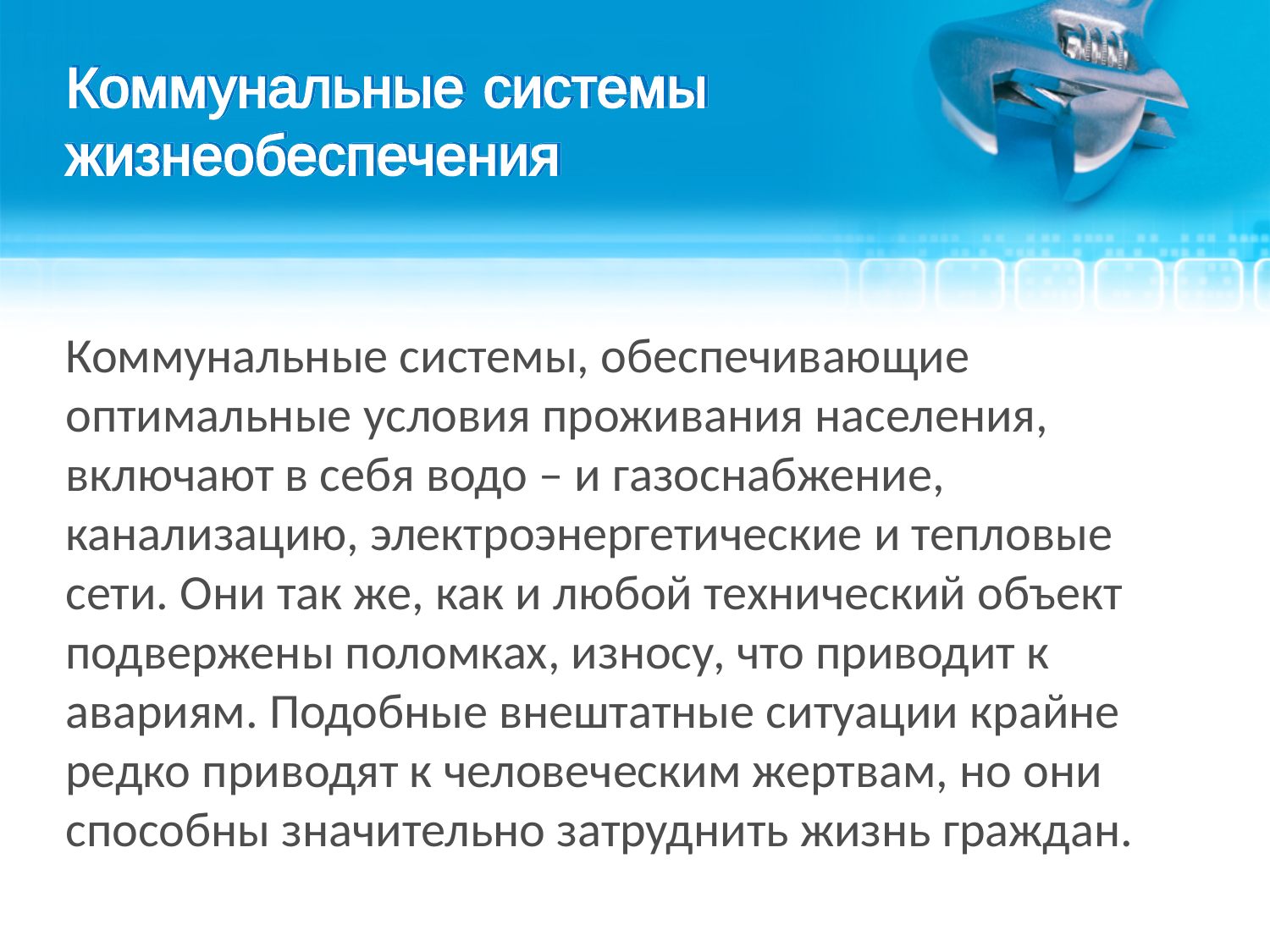

# Коммунальные системы жизнеобеспечения
Коммунальные системы, обеспечивающие оптимальные условия проживания населения, включают в себя водо – и газоснабжение, канализацию, электроэнергетические и тепловые сети. Они так же, как и любой технический объект подвержены поломках, износу, что приводит к авариям. Подобные внештатные ситуации крайне редко приводят к человеческим жертвам, но они способны значительно затруднить жизнь граждан.